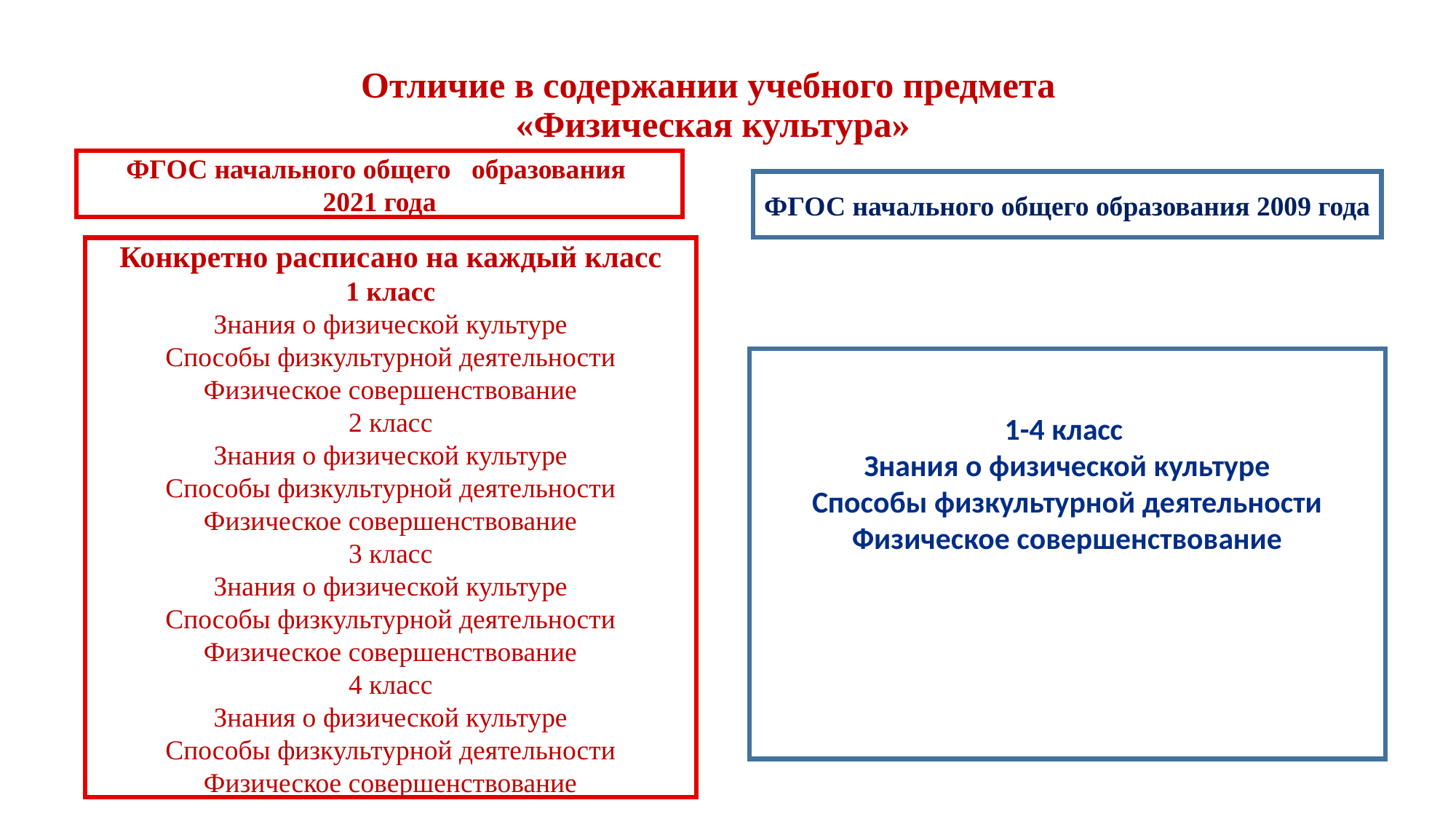

# Отличие в содержании учебного предмета «Физическая культура»
ФГОС начального общего   образования
2021 года
ФГОС начального общего образования 2009 года

Конкретно расписано на каждый класс
1 класс
Знания о физической культуре
Способы физкультурной деятельности
Физическое совершенствование
2 класс
Знания о физической культуре
Способы физкультурной деятельности
Физическое совершенствование
3 класс
Знания о физической культуре
Способы физкультурной деятельности
Физическое совершенствование
4 класс
Знания о физической культуре
Способы физкультурной деятельности
Физическое совершенствование

1-4 класс
Знания о физической культуре
Способы физкультурной деятельности
Физическое совершенствование